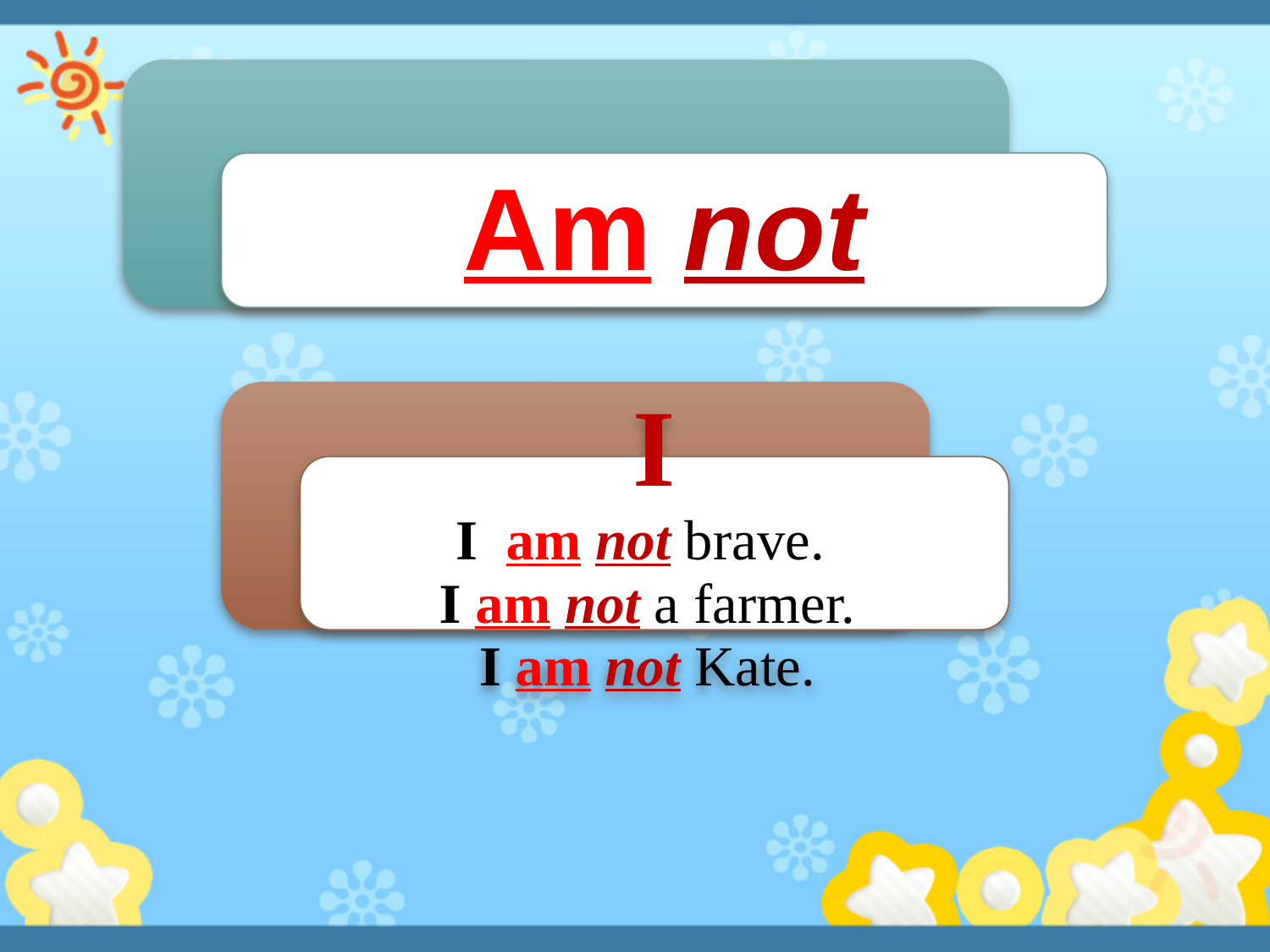

Am not
I
I  am not brave.
I am not a farmer.
I am not Kate.